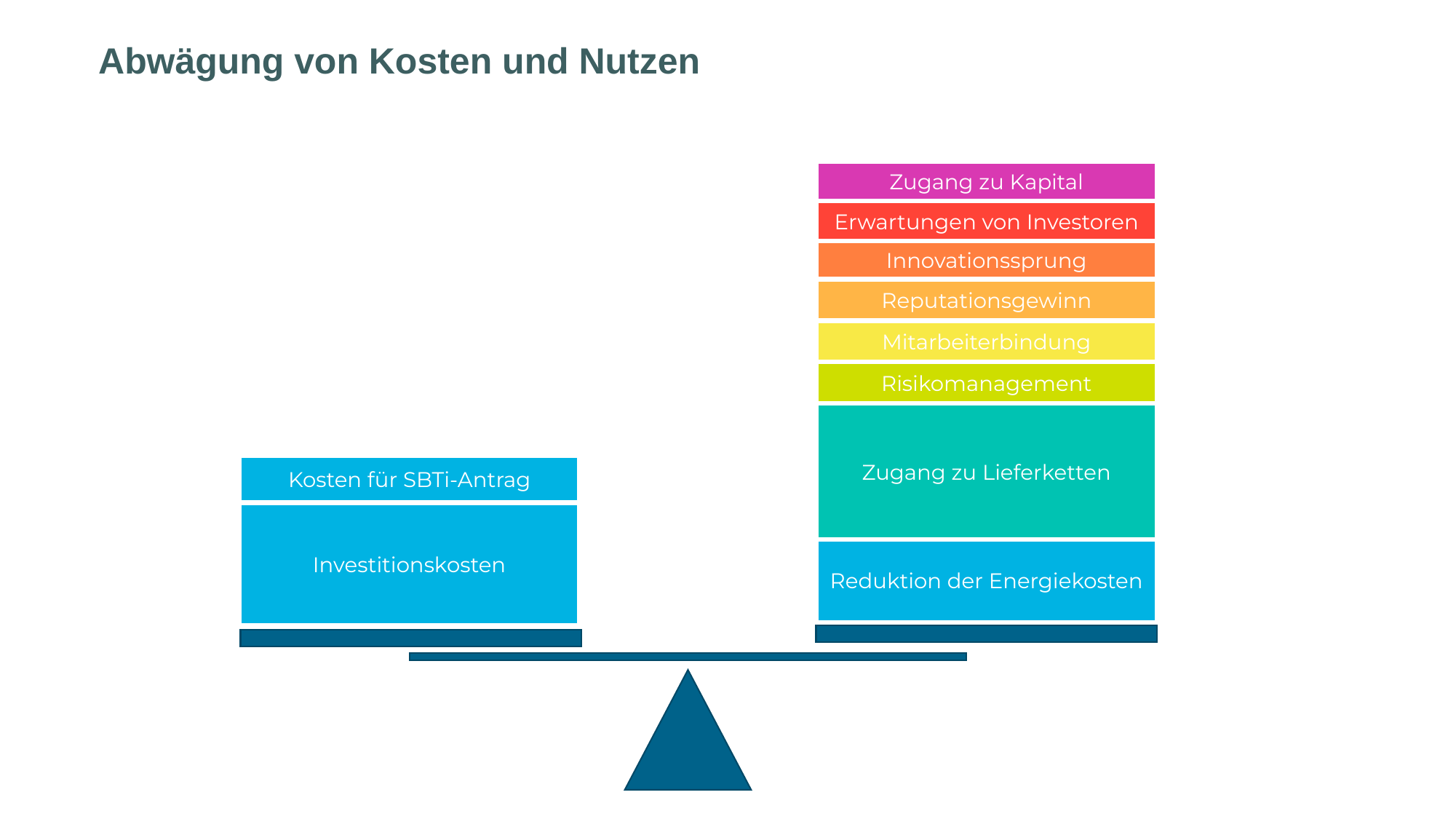

# Abwägung von Kosten und Nutzen
Zugang zu Kapital
Erwartungen von Investoren
Innovationssprung
Reputationsgewinn
Mitarbeiterbindung
Risikomanagement
Zugang zu Lieferketten
Kosten für SBTi-Antrag
Investitionskosten
Reduktion der Energiekosten